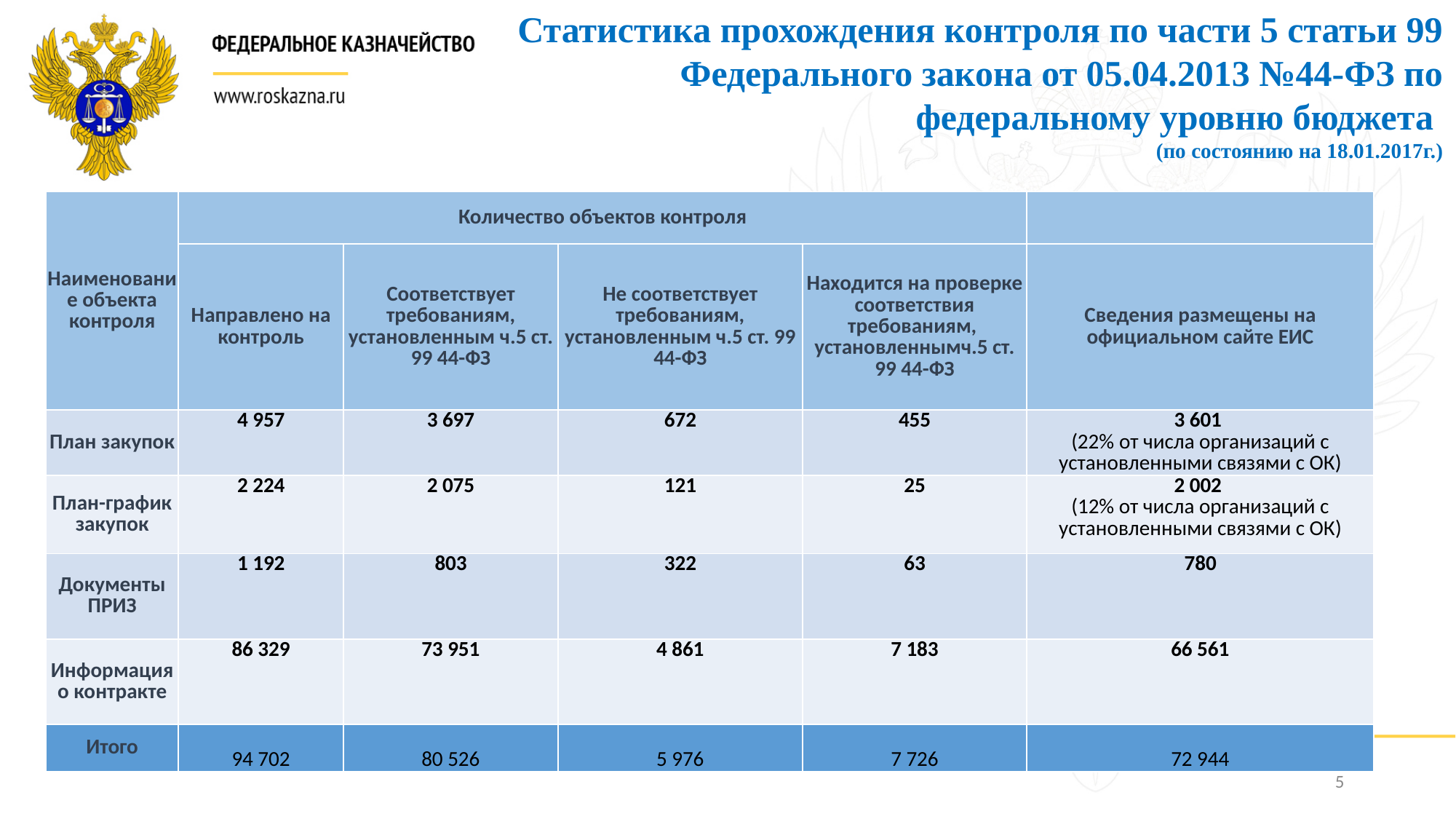

Статистика прохождения контроля по части 5 статьи 99 Федерального закона от 05.04.2013 №44-ФЗ по федеральному уровню бюджета
(по состоянию на 18.01.2017г.)
| Наименование объекта контроля | Количество объектов контроля |  |  |  |  |
| --- | --- | --- | --- | --- | --- |
|  | Направлено на контроль | Соответствует требованиям, установленным ч.5 ст. 99 44-ФЗ | Не соответствует требованиям, установленным ч.5 ст. 99 44-ФЗ | Находится на проверке соответствия требованиям, установленнымч.5 ст. 99 44-ФЗ | Сведения размещены на официальном сайте ЕИС |
| План закупок | 4 957 | 3 697 | 672 | 455 | 3 601 (22% от числа организаций с установленными связями с ОК) |
| План-график закупок | 2 224 | 2 075 | 121 | 25 | 2 002 (12% от числа организаций с установленными связями с ОК) |
| Документы ПРИЗ | 1 192 | 803 | 322 | 63 | 780 |
| Информация о контракте | 86 329 | 73 951 | 4 861 | 7 183 | 66 561 |
| Итого | 94 702 | 80 526 | 5 976 | 7 726 | 72 944 |
5